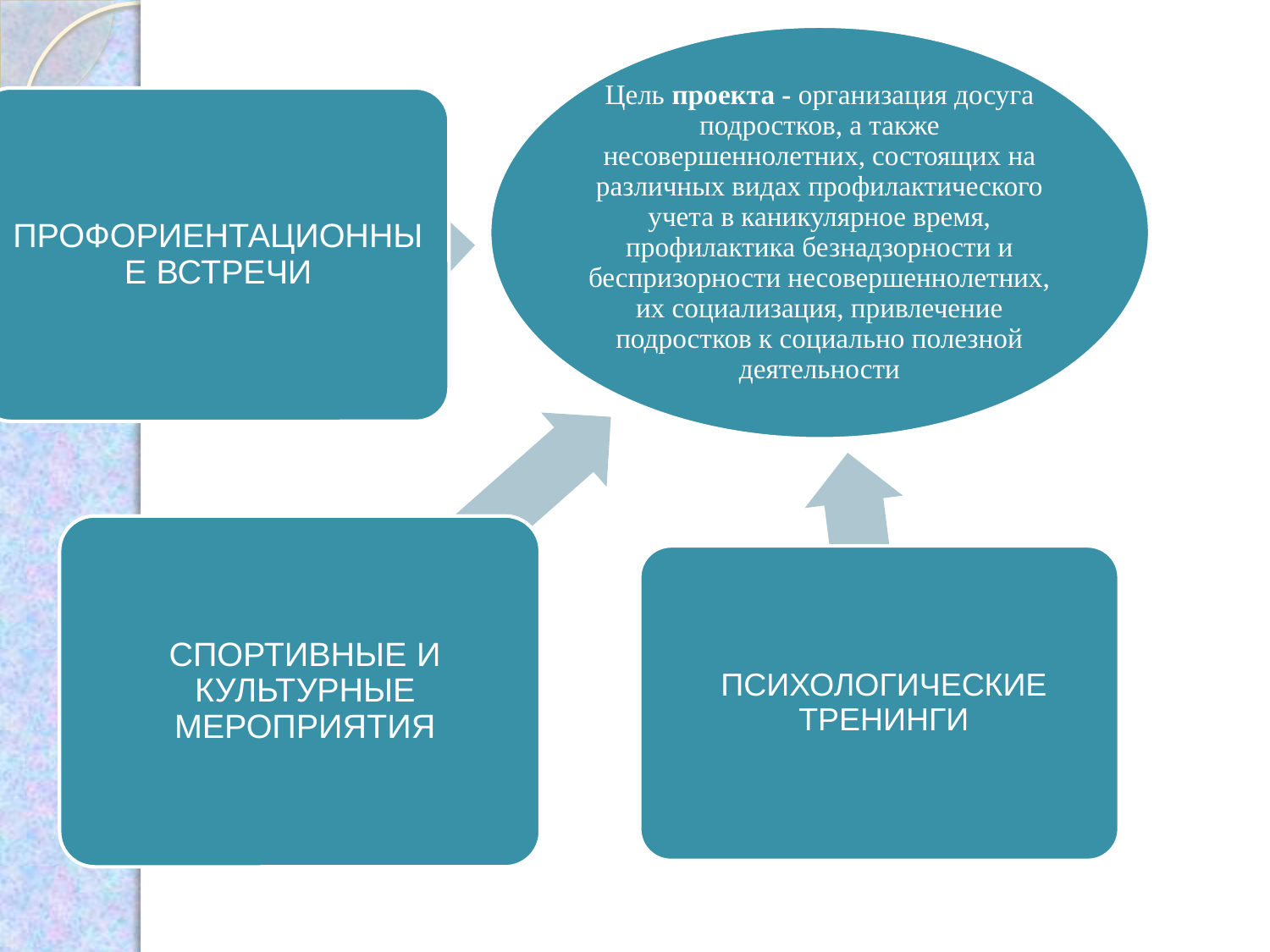

Цель проекта - организация досуга подростков, а также несовершеннолетних, состоящих на различных видах профилактического учета в каникулярное время, профилактика безнадзорности и беспризорности несовершеннолетних, их социализация, привлечение подростков к социально полезной деятельности
ПРОФОРИЕНТАЦИОННЫЕ ВСТРЕЧИ
СПОРТИВНЫЕ И КУЛЬТУРНЫЕ МЕРОПРИЯТИЯ
ПСИХОЛОГИЧЕСКИЕ ТРЕНИНГИ